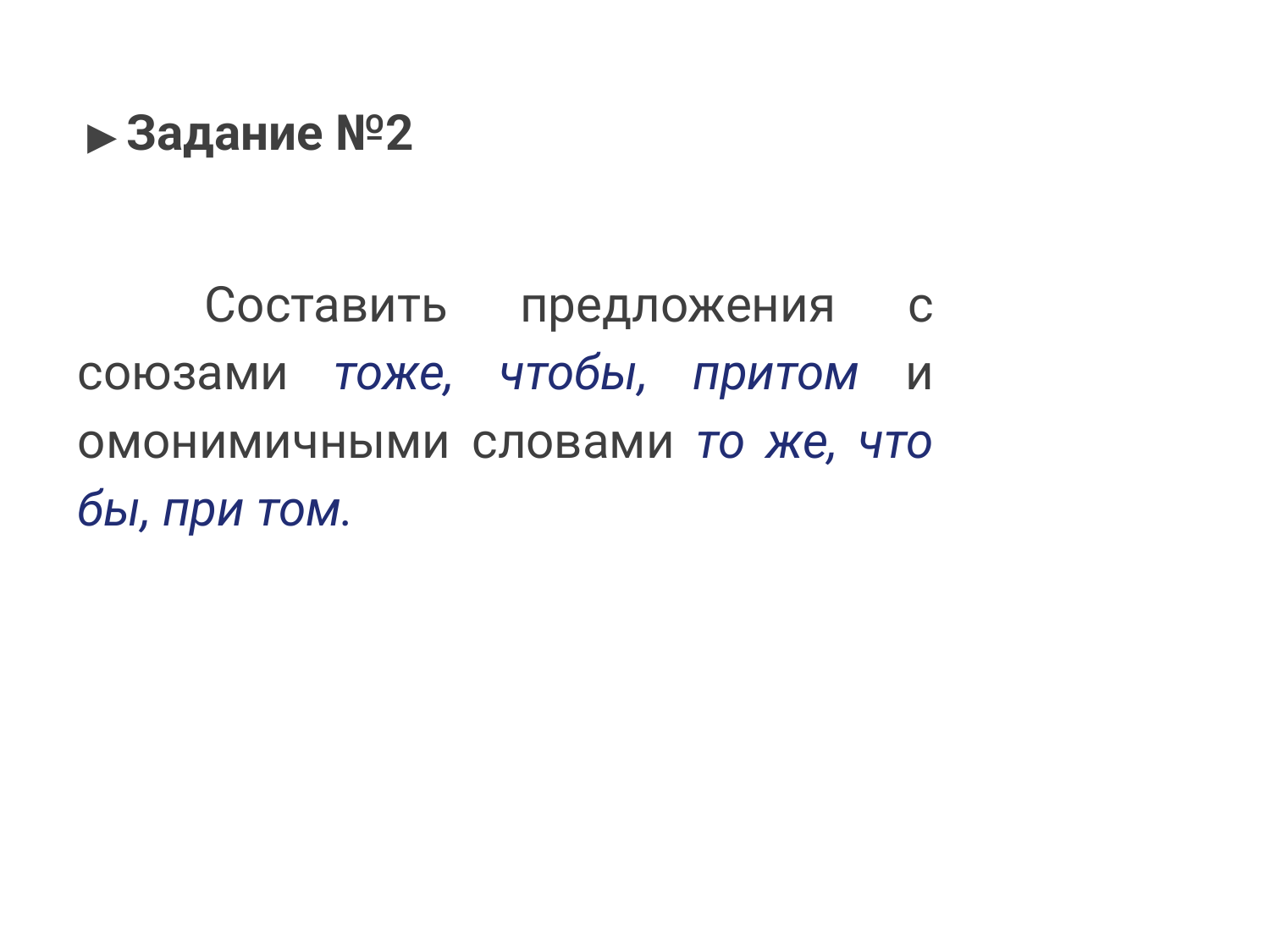

Задание №2

	Составить предложения с союзами тоже, чтобы, притом и омонимичными словами то же, что бы, при том.